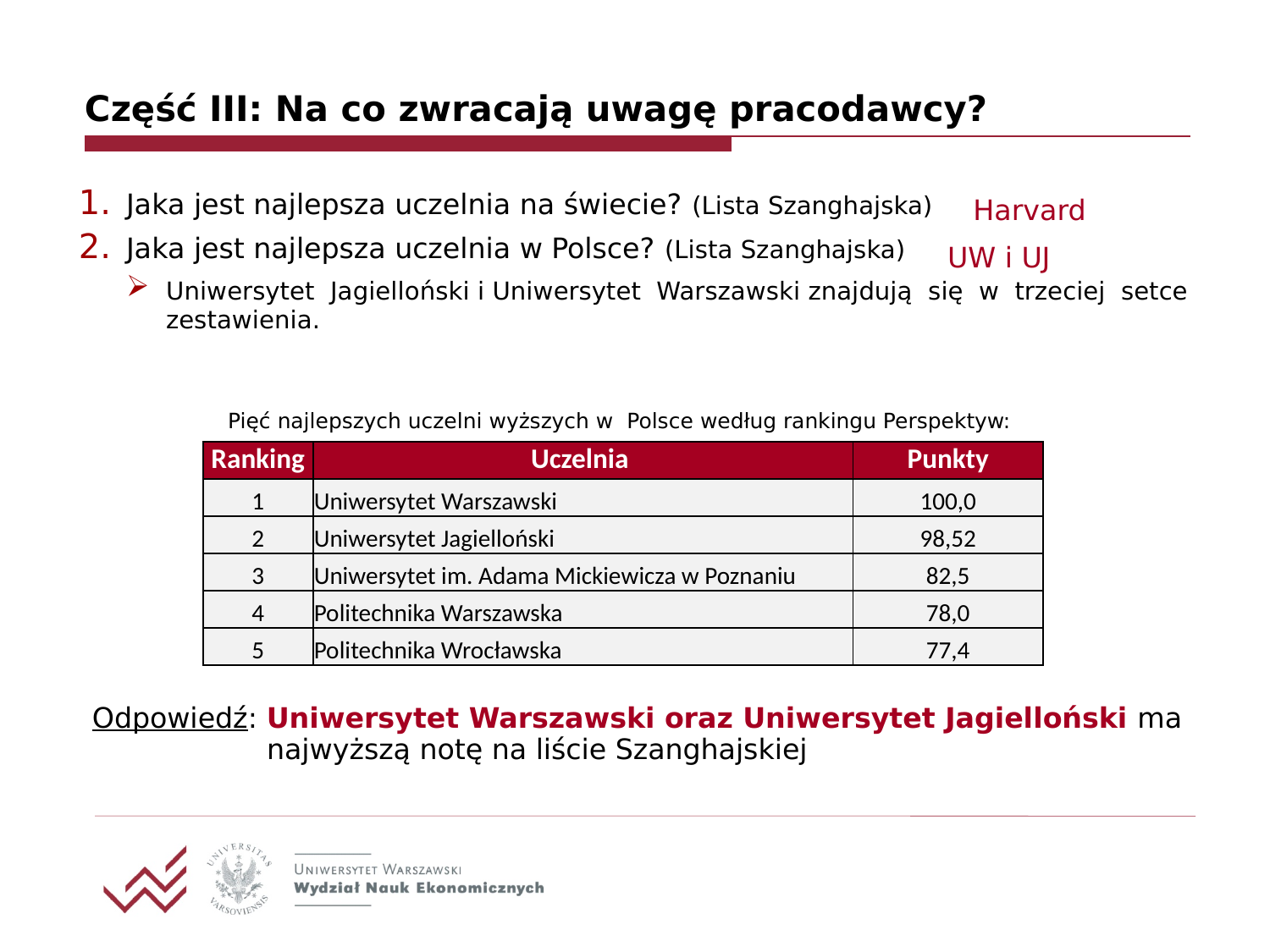

# Część III: Na co zwracają uwagę pracodawcy?
Jaka jest najlepsza uczelnia na świecie? (Lista Szanghajska)
Jaka jest najlepsza uczelnia w Polsce? (Lista Szanghajska)
Uniwersytet Jagielloński i Uniwersytet Warszawski znajdują się w trzeciej setce zestawienia.

Harvard
UW i UJ
Pięć najlepszych uczelni wyższych w  Polsce według rankingu Perspektyw:
| Ranking | Uczelnia | Punkty |
| --- | --- | --- |
| 1 | Uniwersytet Warszawski | 100,0 |
| 2 | Uniwersytet Jagielloński | 98,52 |
| 3 | Uniwersytet im. Adama Mickiewicza w Poznaniu | 82,5 |
| 4 | Politechnika Warszawska | 78,0 |
| 5 | Politechnika Wrocławska | 77,4 |
Odpowiedź: Uniwersytet Warszawski oraz Uniwersytet Jagielloński ma najwyższą notę na liście Szanghajskiej